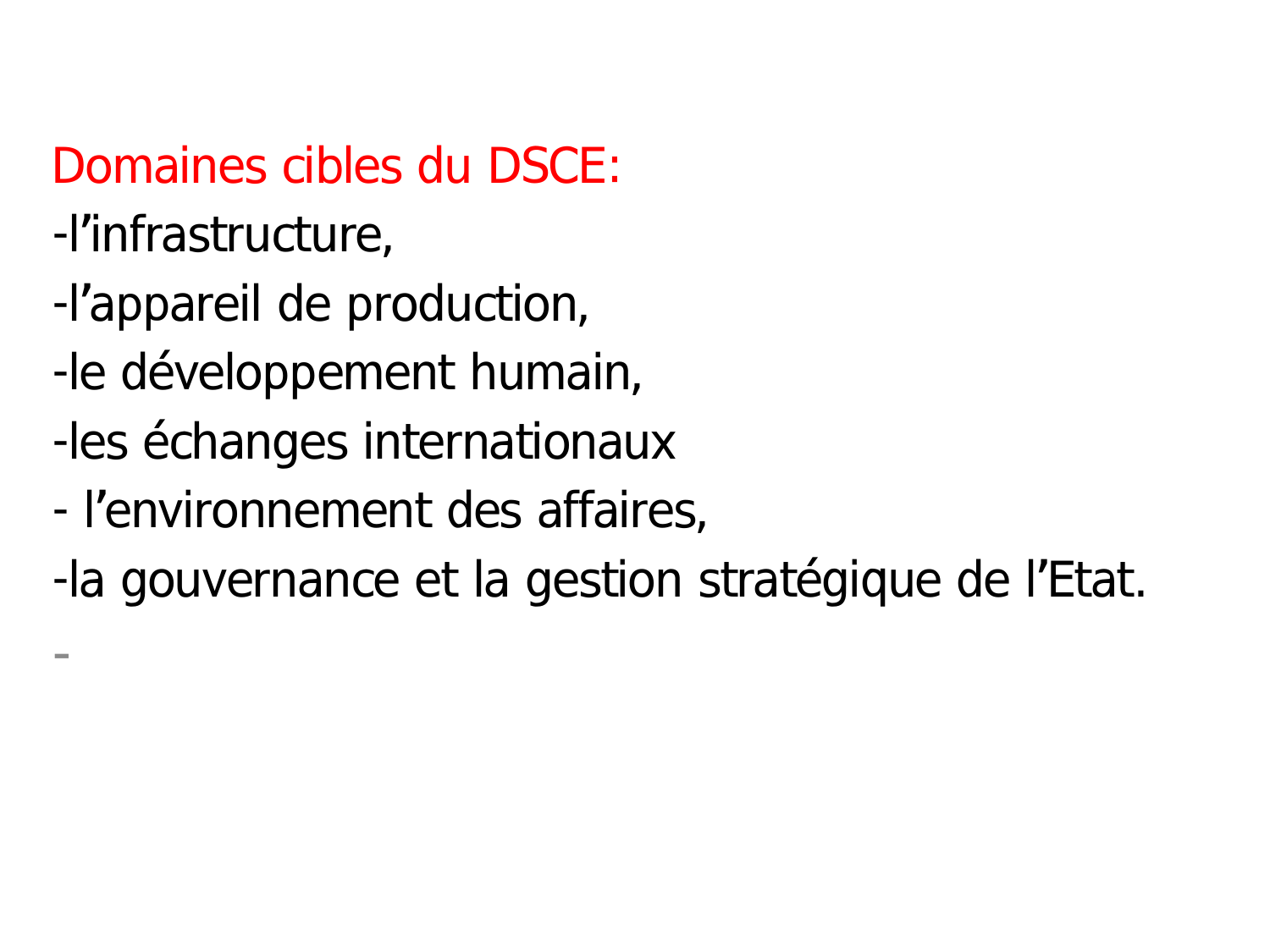

Domaines cibles du DSCE:
l’infrastructure,
l’appareil de production,
le développement humain,
les échanges internationaux
 l’environnement des affaires,
la gouvernance et la gestion stratégique de l’Etat.